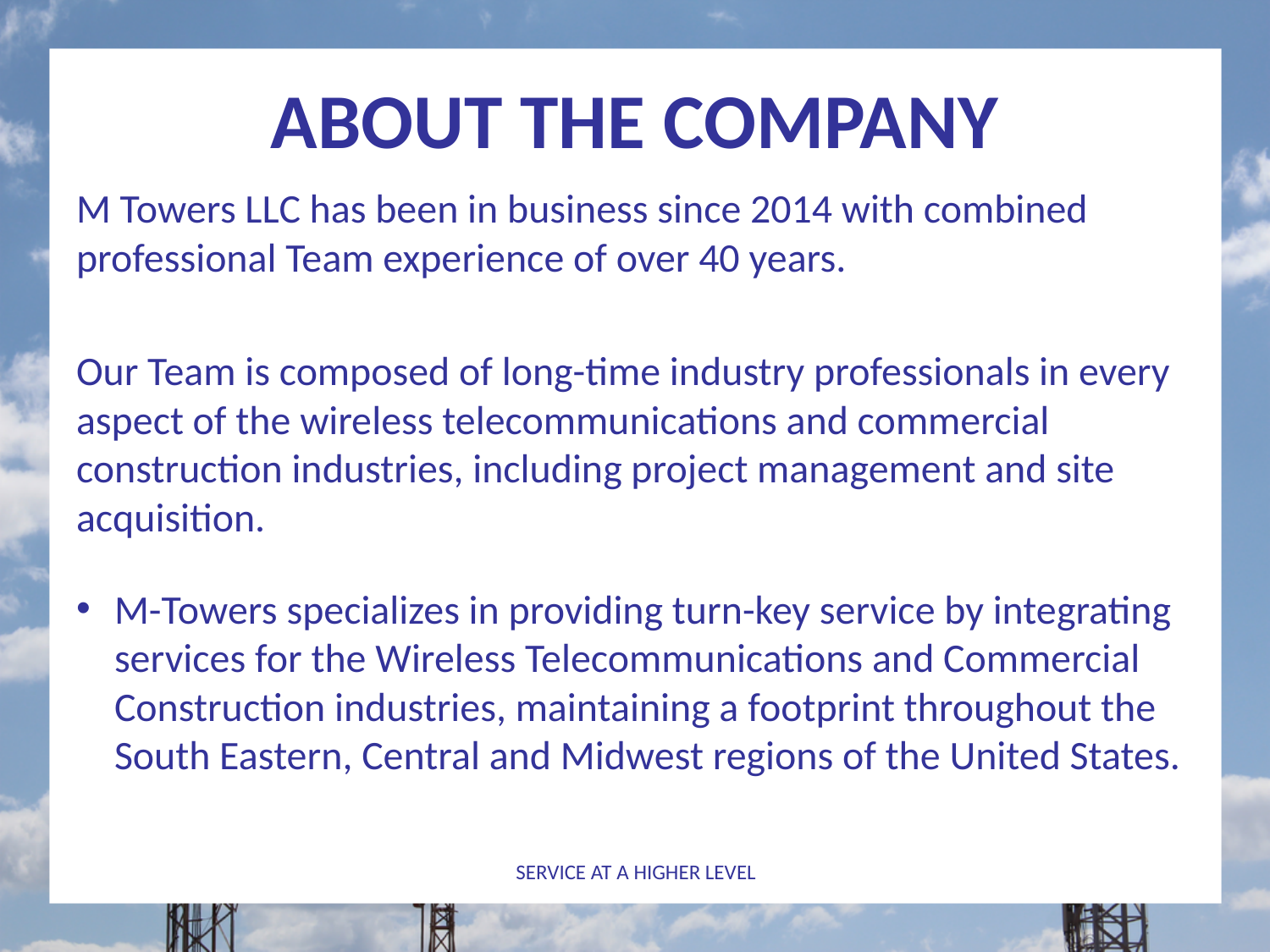

# ABOUT THE COMPANY
M Towers LLC has been in business since 2014 with combined professional Team experience of over 40 years.

Our Team is composed of long-time industry professionals in every aspect of the wireless telecommunications and commercial construction industries, including project management and site acquisition.

M-Towers specializes in providing turn-key service by integrating  services for the Wireless Telecommunications and Commercial Construction industries, maintaining a footprint throughout the South Eastern, Central and Midwest regions of the United States.
SERVICE AT A HIGHER LEVEL